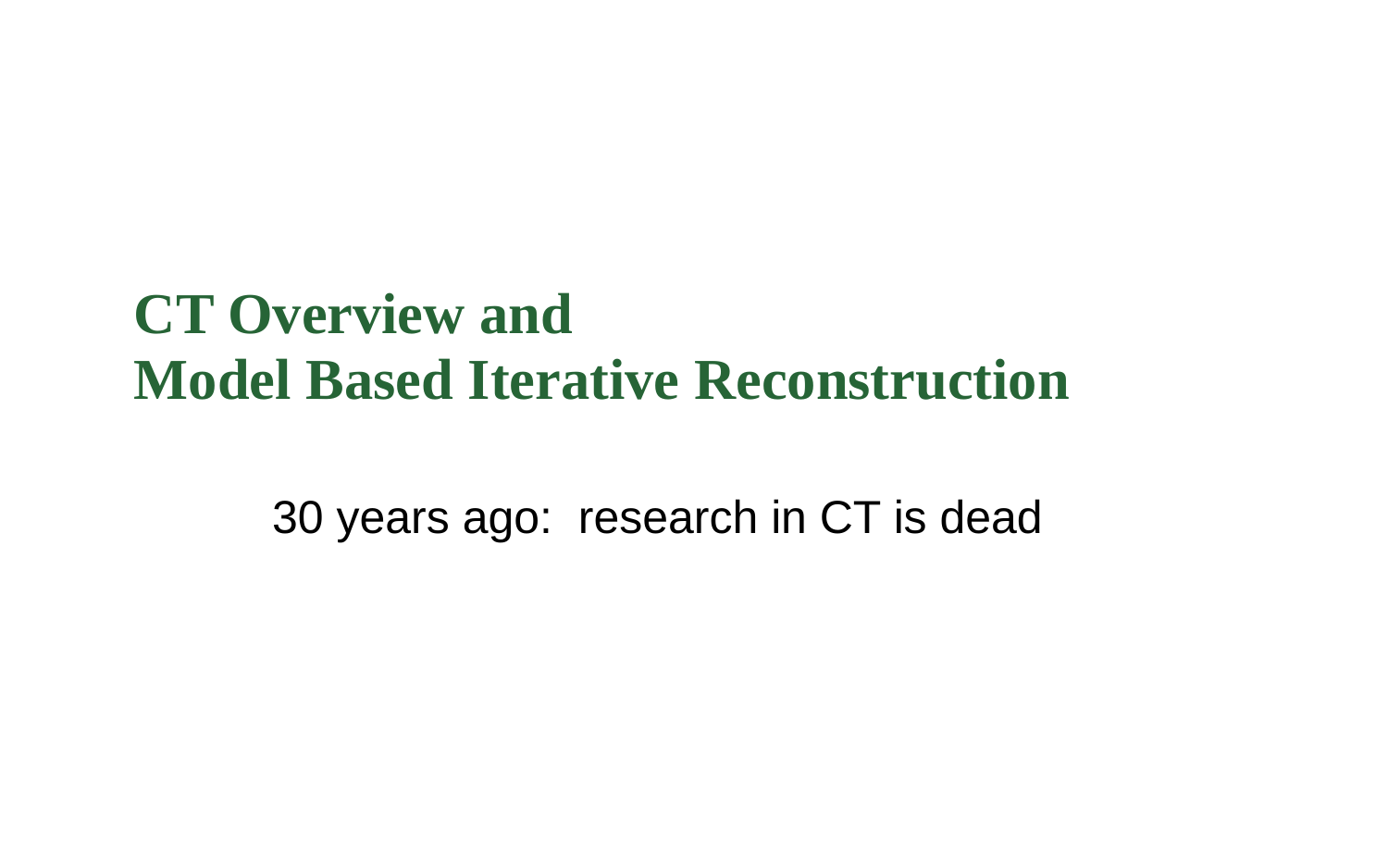

# CT Overview and Model Based Iterative Reconstruction
30 years ago:  research in CT is dead
3